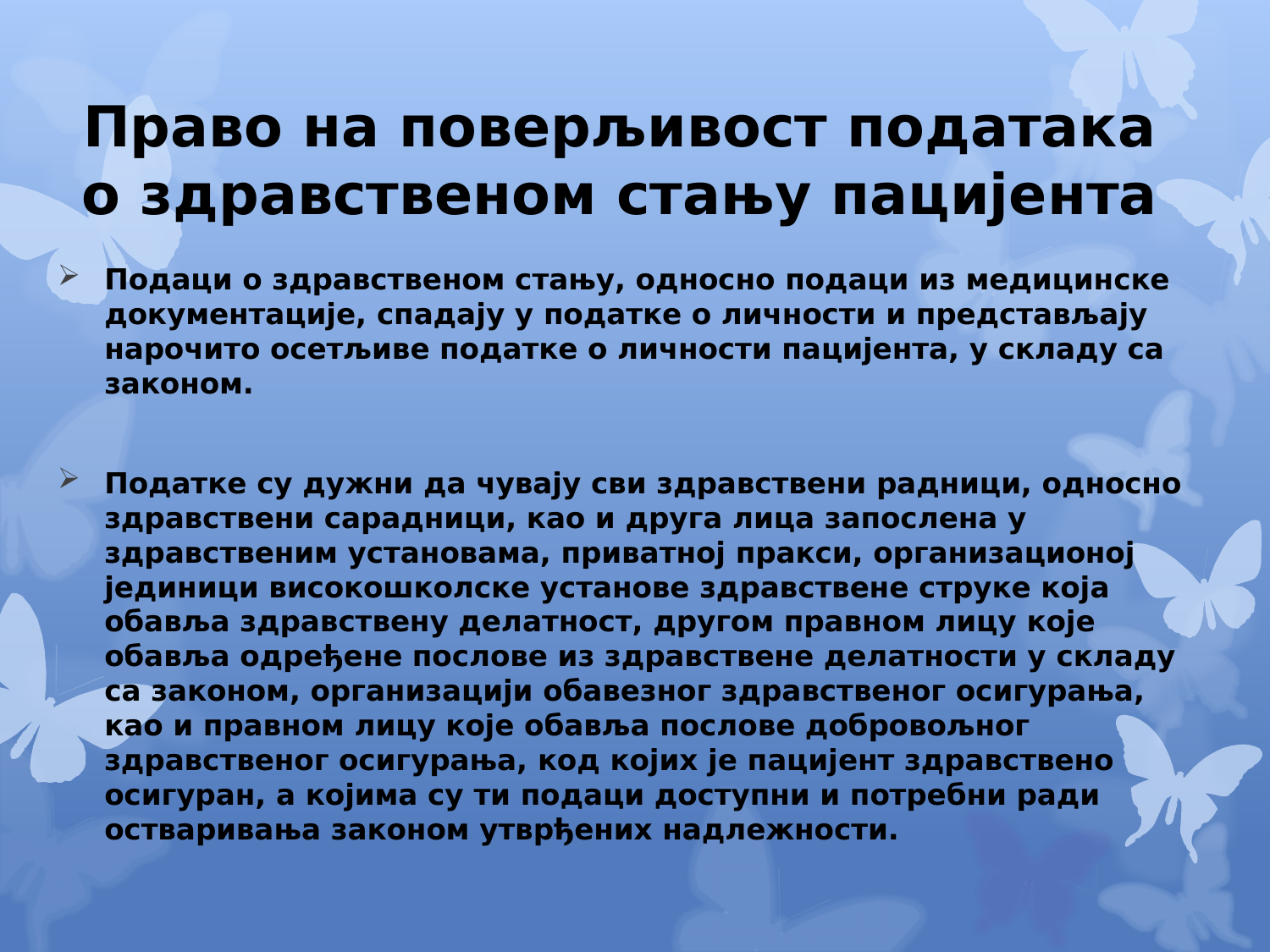

# Право на поверљивост података о здравственом стању пацијента
Подаци о здравственом стању, односно подаци из медицинске документације, спадају у податке о личности и представљају нарочито осетљиве податке о личности пацијента, у складу са законом.

Податке су дужни да чувају сви здравствени радници, односно здравствени сарадници, као и друга лица запослена у здравственим установама, приватној пракси, организационој јединици високошколске установе здравствене струке која обавља здравствену делатност, другом правном лицу које обавља одређене послове из здравствене делатности у складу са законом, организацији обавезног здравственог осигурања, као и правном лицу које обавља послове добровољног здравственог осигурања, код којих је пацијент здравствено осигуран, а којима су ти подаци доступни и потребни ради остваривања законом утврђених надлежности.